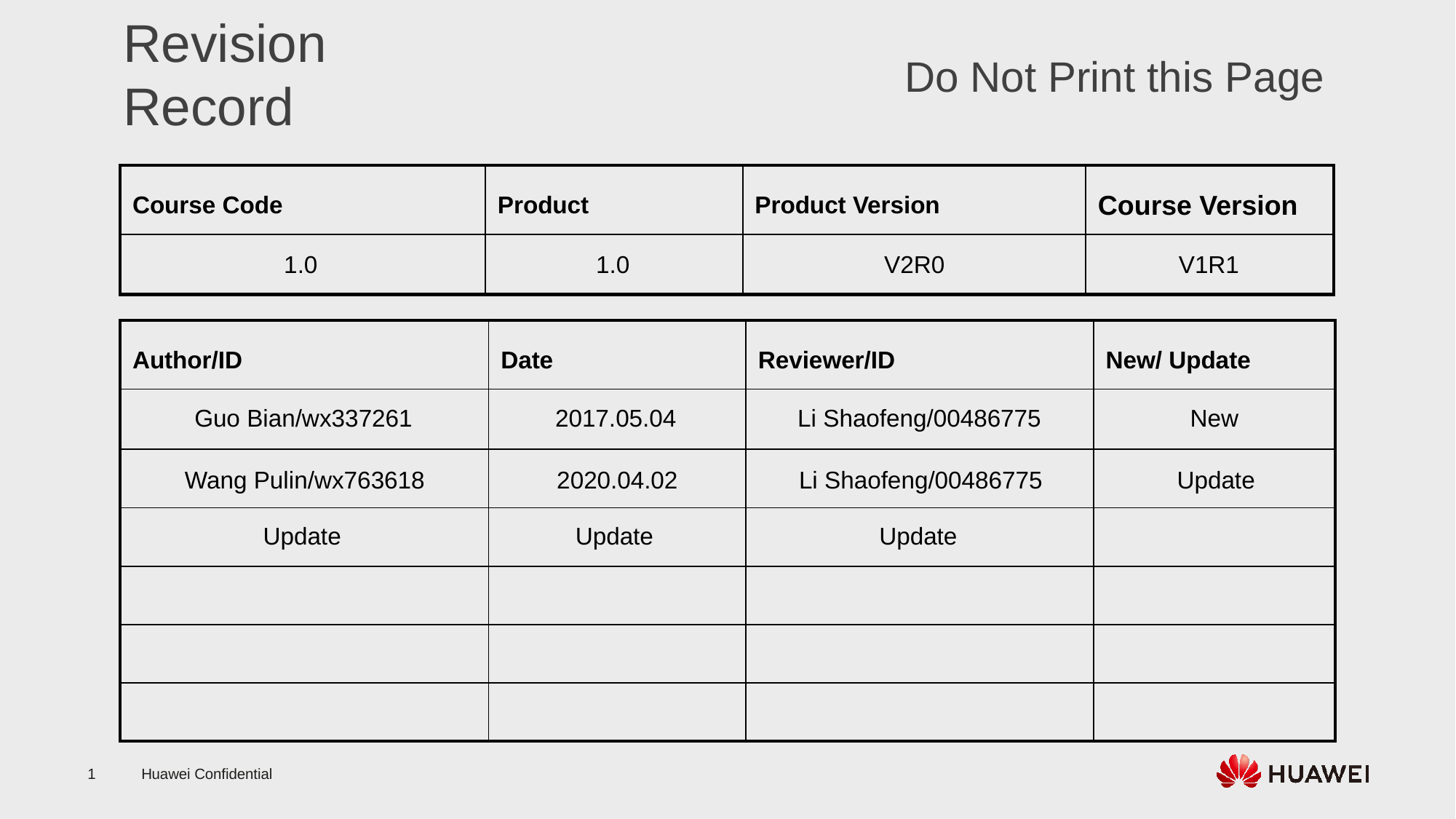

1.0
1.0
V2R0
V1R1
Guo Bian/wx337261
2017.05.04
Li Shaofeng/00486775
New
Wang Pulin/wx763618
2020.04.02
Li Shaofeng/00486775
Update
Update
Update
Update